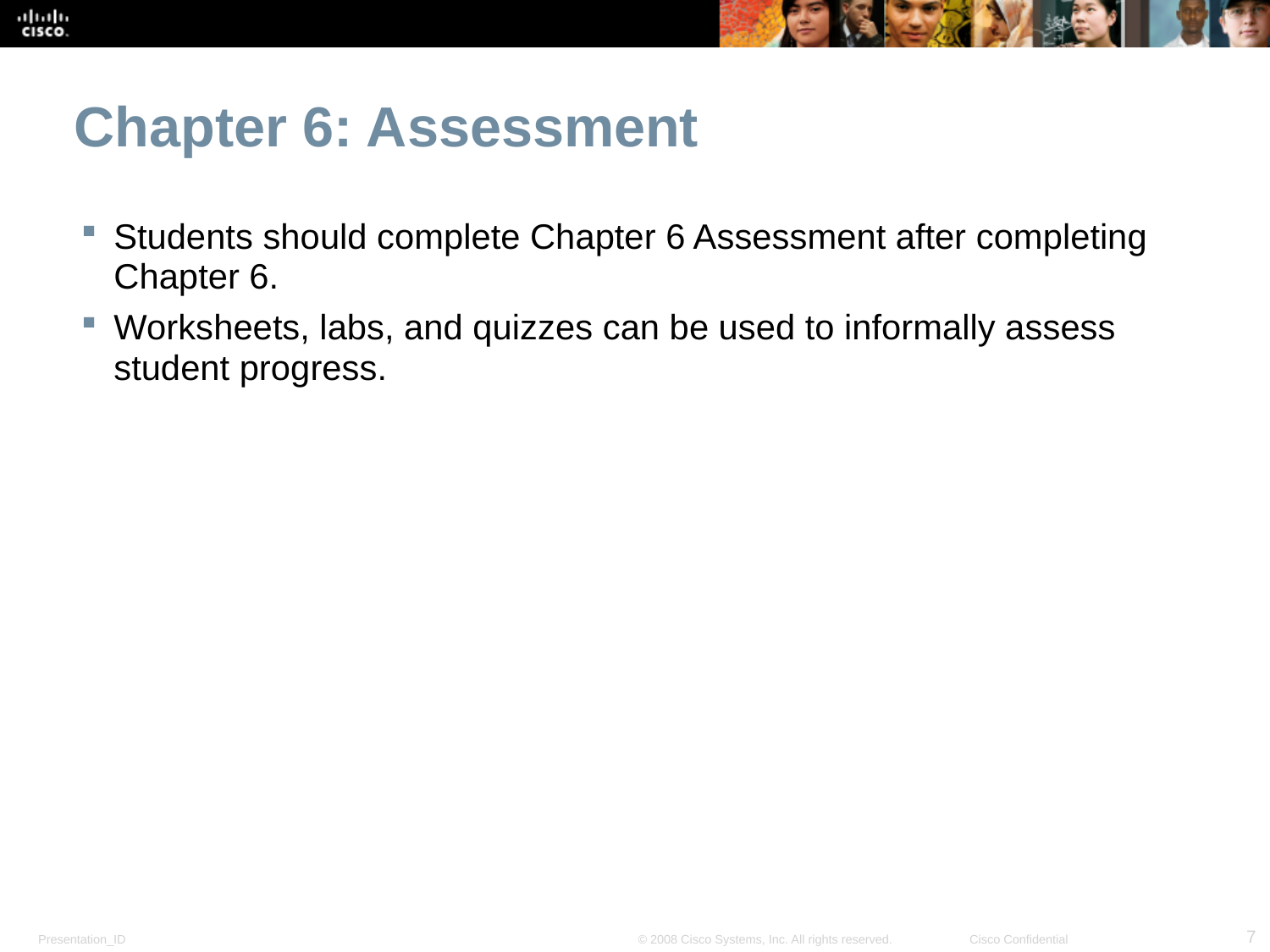

Chapter 6: Assessment
Students should complete Chapter 6 Assessment after completing Chapter 6.
Worksheets, labs, and quizzes can be used to informally assess student progress.